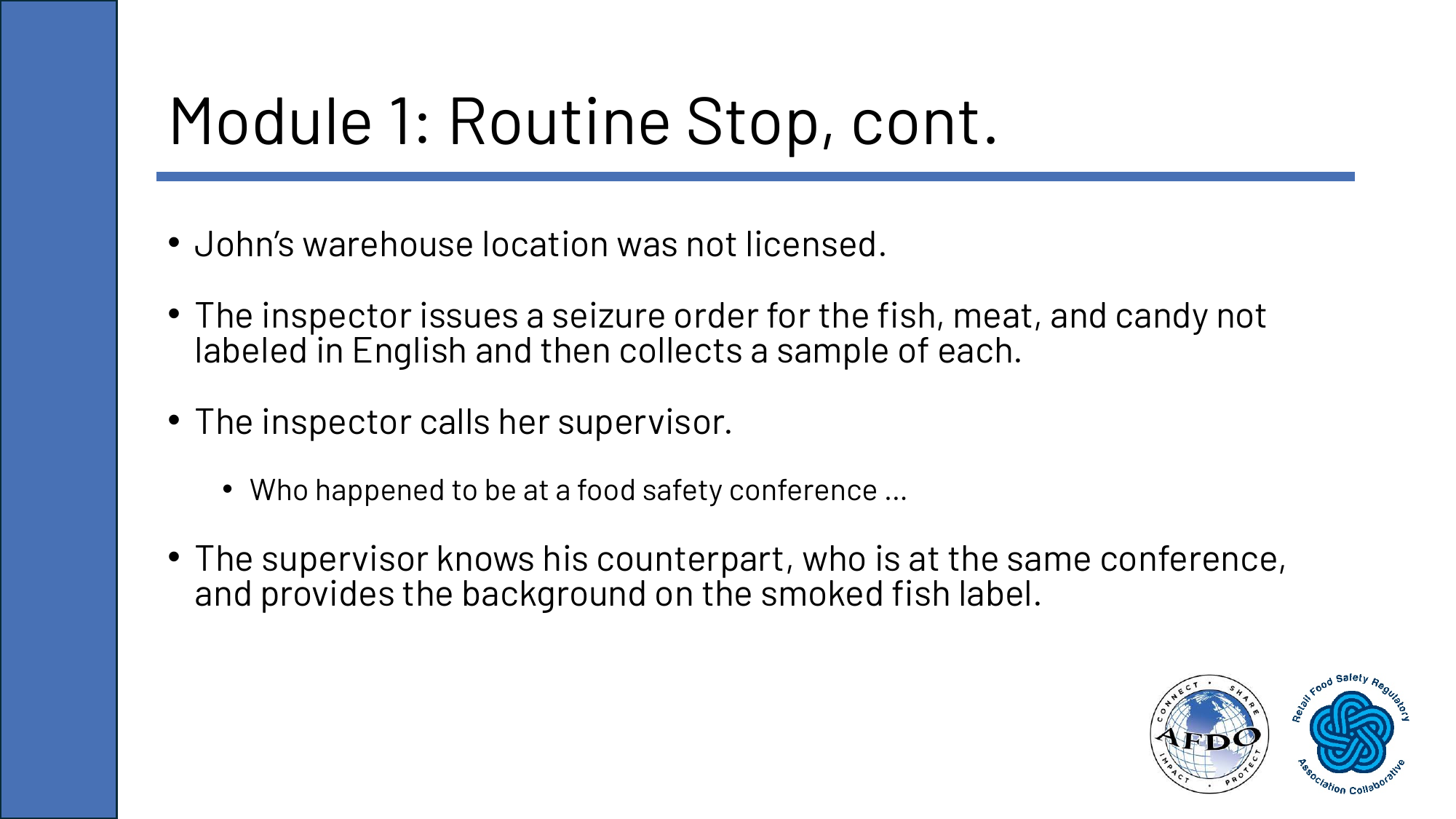

# Module 1: Routine Stop, cont.
John’s warehouse location was not licensed.
The inspector issues a seizure order for the fish, meat, and candy not labeled in English and then collects a sample of each.
The inspector calls her supervisor.
Who happened to be at a food safety conference …
The supervisor knows his counterpart, who is at the same conference, and provides the background on the smoked fish label.